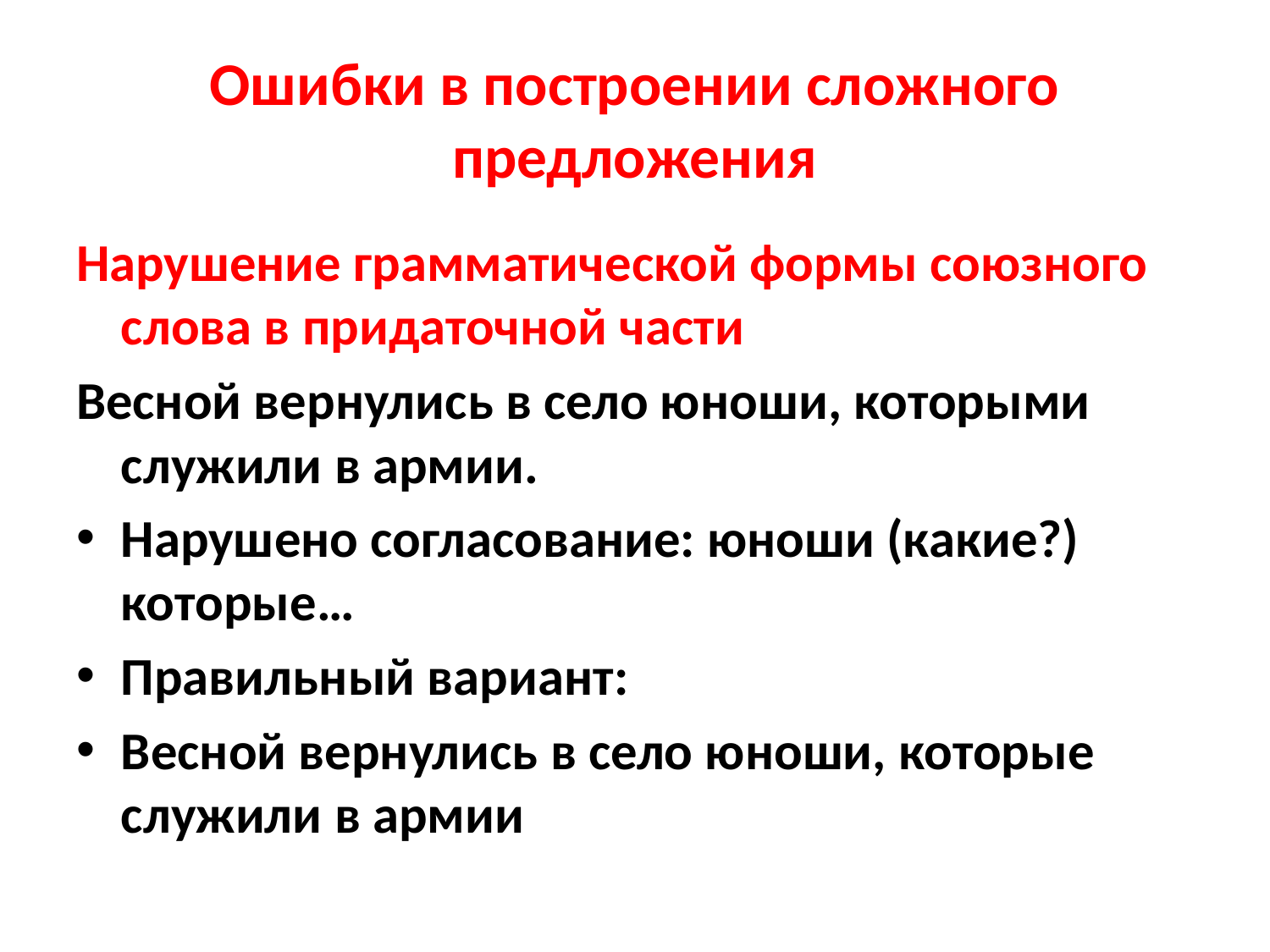

# Ошибки в построении сложного предложения
Нарушение грамматической формы союзного слова в придаточной части
Весной вернулись в село юноши, которыми служили в армии.
Нарушено согласование: юноши (какие?) которые…
Правильный вариант:
Весной вернулись в село юноши, которые служили в армии